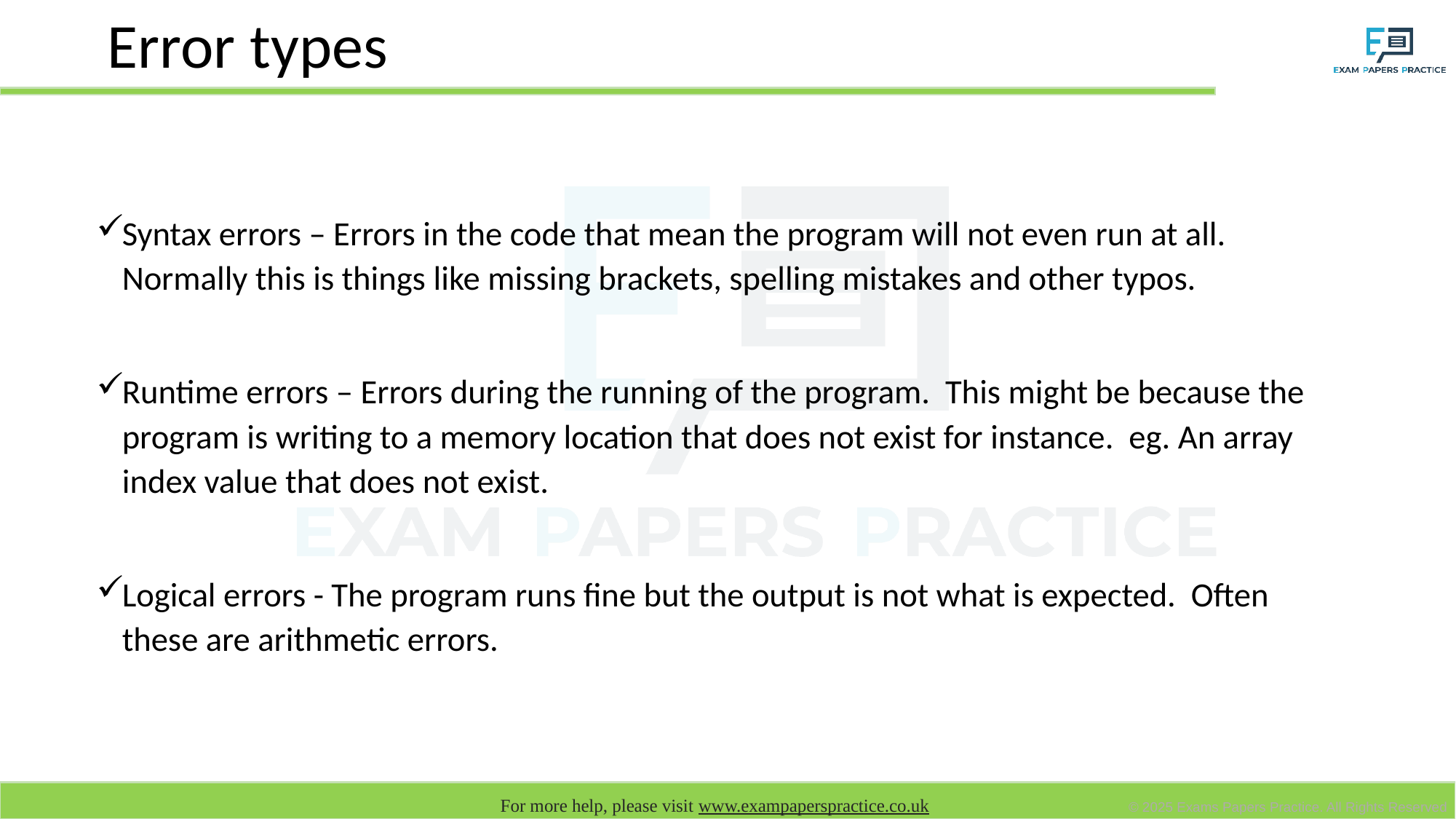

# Error types

Syntax errors – Errors in the code that mean the program will not even run at all.  Normally this is things like missing brackets, spelling mistakes and other typos.

Runtime errors – Errors during the running of the program.  This might be because the program is writing to a memory location that does not exist for instance.  eg. An array index value that does not exist.

Logical errors - The program runs fine but the output is not what is expected.  Often these are arithmetic errors.